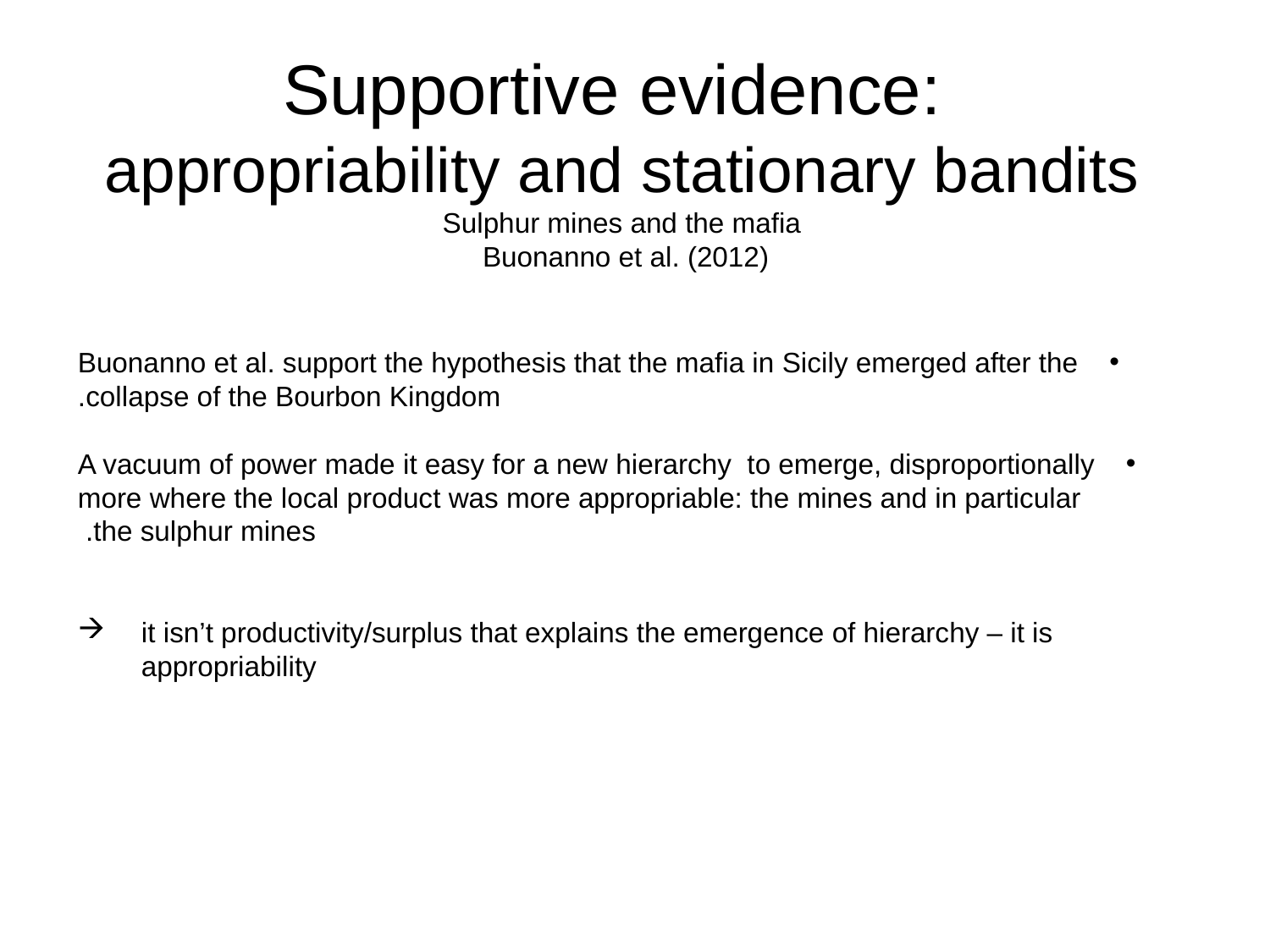

Supportive evidence:
appropriability and stationary bandits
Sulphur mines and the mafia
 Buonanno et al. (2012)

Buonanno et al. support the hypothesis that the mafia in Sicily emerged after the collapse of the Bourbon Kingdom.

A vacuum of power made it easy for a new hierarchy  to emerge, disproportionally more where the local product was more appropriable: the mines and in particular the sulphur mines.

it isn’t productivity/surplus that explains the emergence of hierarchy – it is appropriability